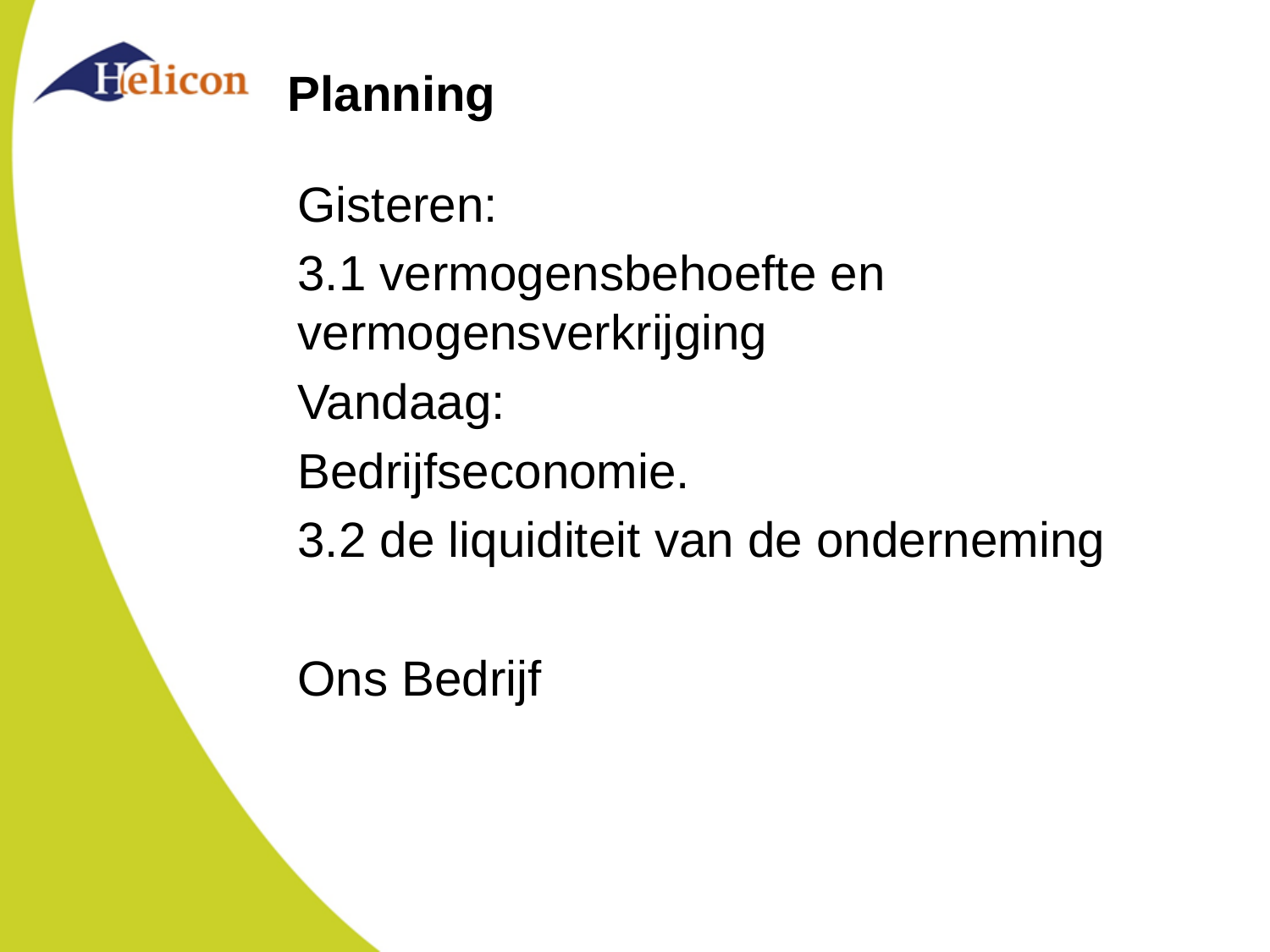

# Planning
Gisteren:
3.1 vermogensbehoefte en 	vermogensverkrijging
Vandaag:
Bedrijfseconomie.
3.2 de liquiditeit van de onderneming

Ons Bedrijf